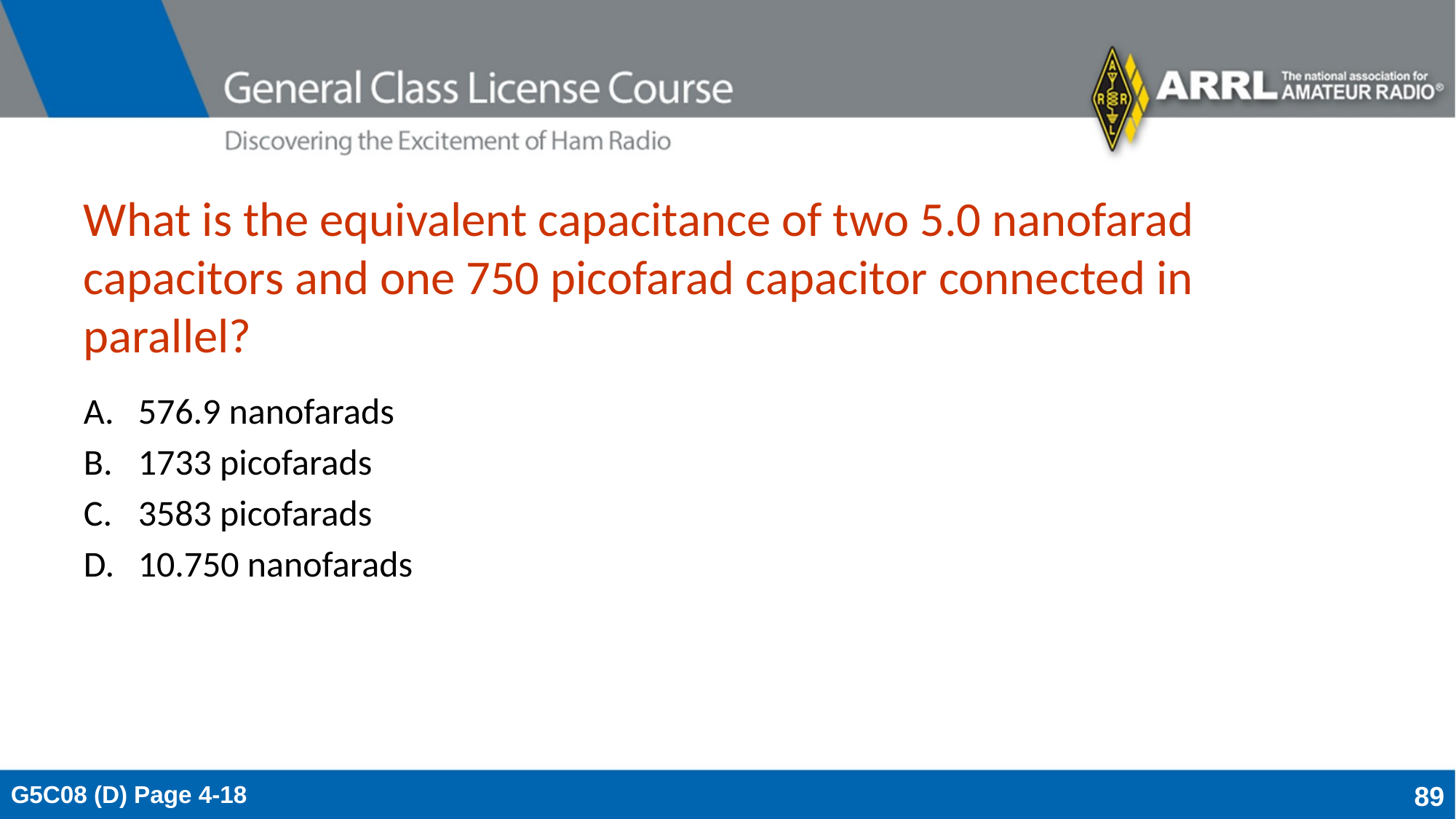

# What is the equivalent capacitance of two 5.0 nanofarad capacitors and one 750 picofarad capacitor connected in parallel?
576.9 nanofarads
1733 picofarads
3583 picofarads
10.750 nanofarads
G5C08 (D) Page 4-18
89